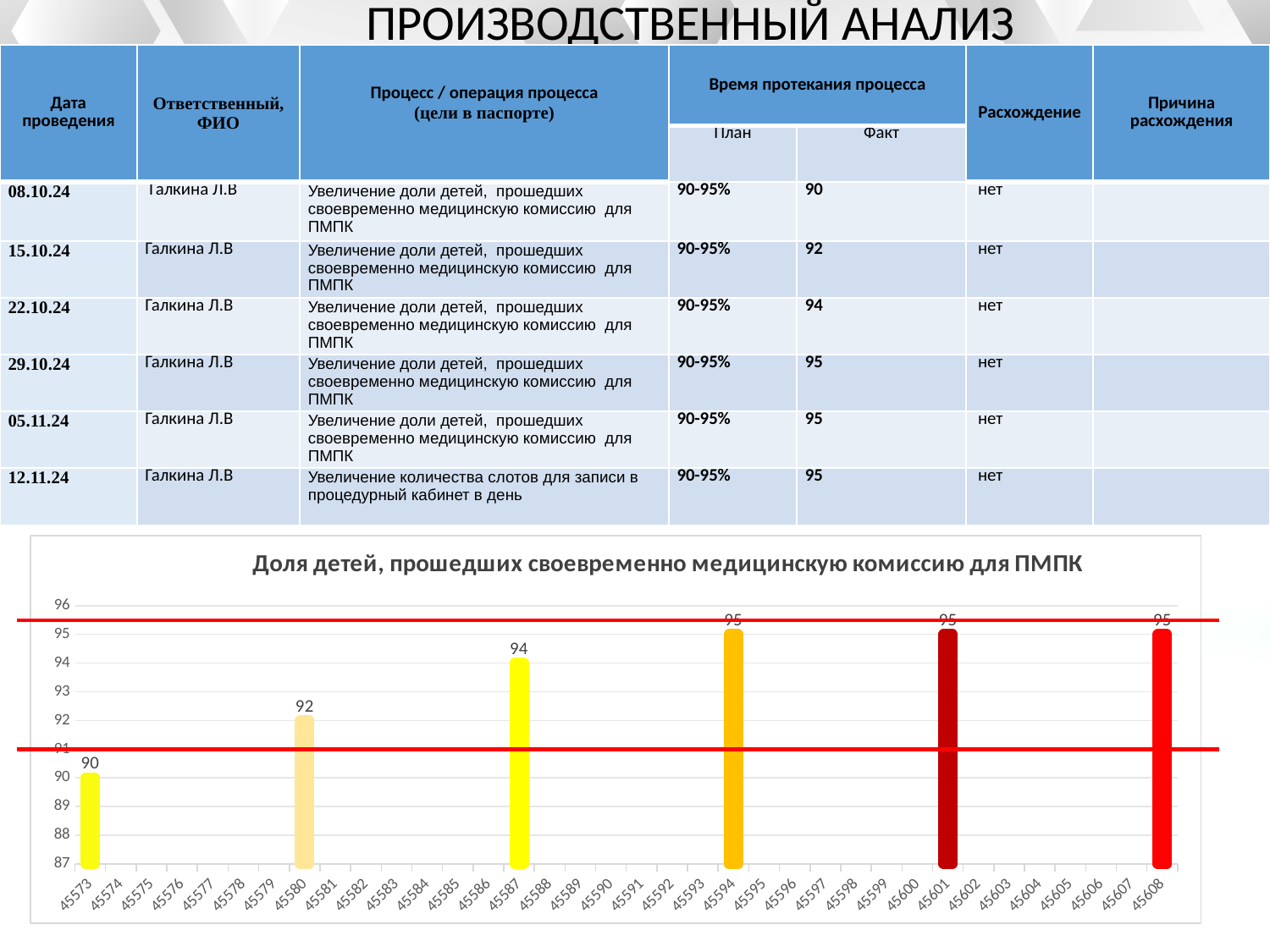

# ПРОИЗВОДСТВЕННЫЙ АНАЛИЗ
| Дата проведения | Ответственный, ФИО | Процесс / операция процесса (цели в паспорте) | Время протекания процесса |  | Расхождение | Причина расхождения |
| --- | --- | --- | --- | --- | --- | --- |
|  |  |  | План | Факт |  |  |
| 08.10.24 | Галкина Л.В | Увеличение доли детей, прошедших своевременно медицинскую комиссию для ПМПК | 90-95% | 90 | нет |  |
| 15.10.24 | Галкина Л.В | Увеличение доли детей, прошедших своевременно медицинскую комиссию для ПМПК | 90-95% | 92 | нет |  |
| 22.10.24 | Галкина Л.В | Увеличение доли детей, прошедших своевременно медицинскую комиссию для ПМПК | 90-95% | 94 | нет |  |
| 29.10.24 | Галкина Л.В | Увеличение доли детей, прошедших своевременно медицинскую комиссию для ПМПК | 90-95% | 95 | нет |  |
| 05.11.24 | Галкина Л.В | Увеличение доли детей, прошедших своевременно медицинскую комиссию для ПМПК | 90-95% | 95 | нет |  |
| 12.11.24 | Галкина Л.В | Увеличение количества слотов для записи в процедурный кабинет в день | 90-95% | 95 | нет |  |

### Chart: Доля детей, прошедших своевременно медицинскую комиссию для ПМПК

| Category |  |
|---|---|
| 45573 | 90.0 |
| 45580 | 92.0 |
| 45587 | 94.0 |
| 45594 | 95.0 |
| 45601 | 95.0 |
| 45608 | 95.0 |